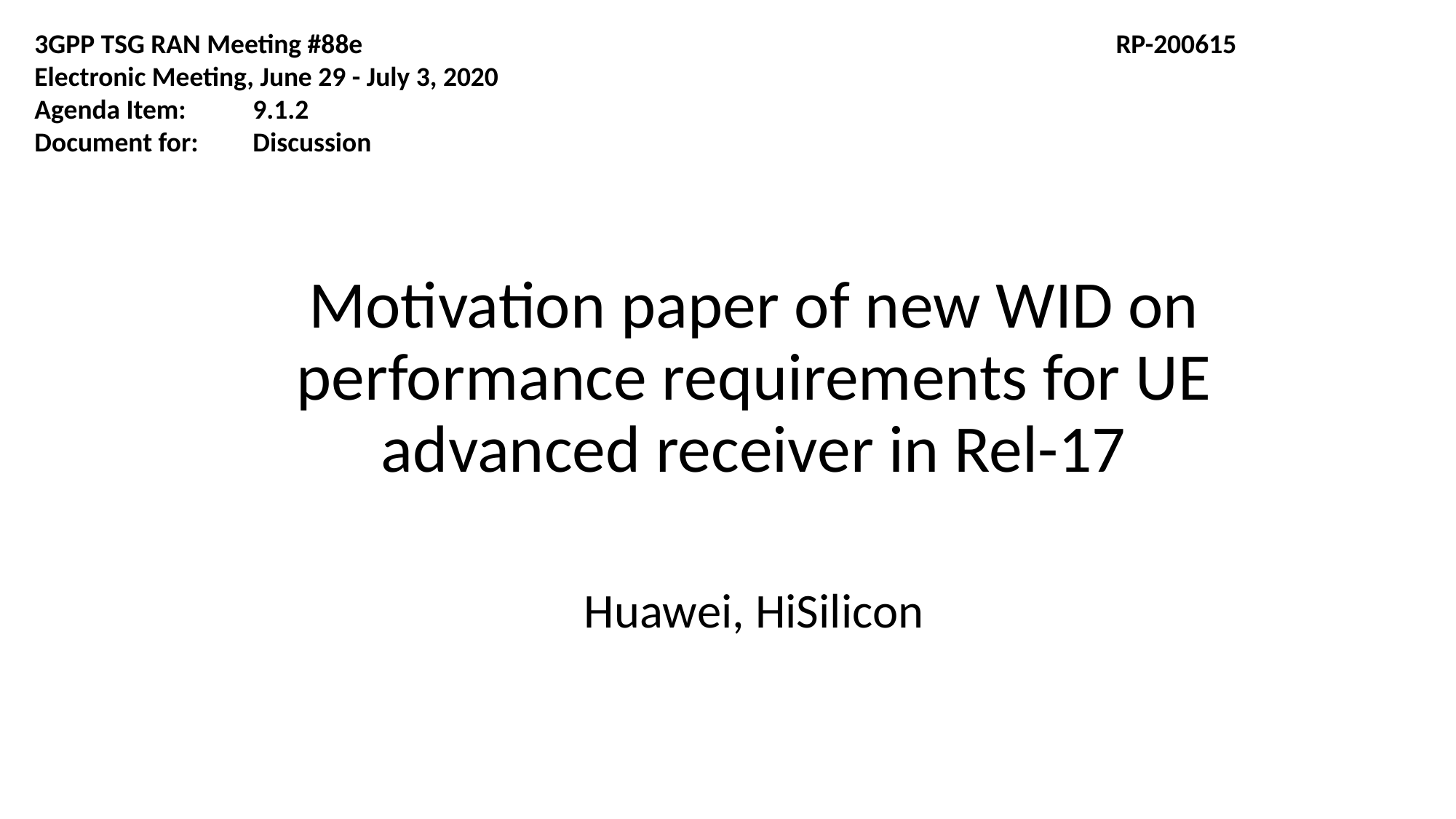

3GPP TSG RAN Meeting #88e                                                                                             	                RP-200615
Electronic Meeting, June 29 - July 3, 2020
Agenda Item:	9.1.2
Document for:	Discussion

# Motivation paper of new WID on performance requirements for UE advanced receiver in Rel-17
Huawei, HiSilicon